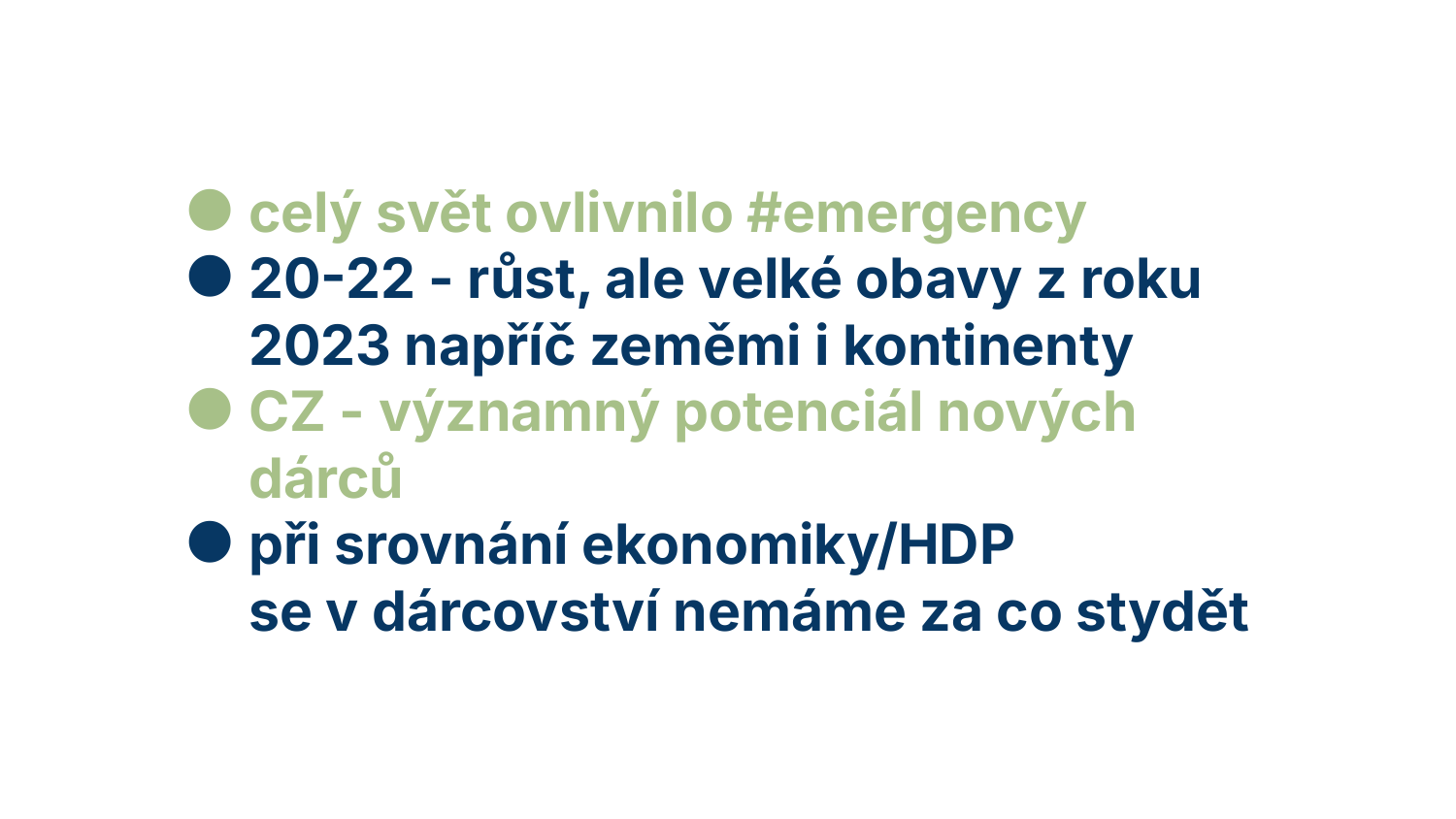

celý svět ovlivnilo #emergency
20-22 - růst, ale velké obavy z roku 2023 napříč zeměmi i kontinenty
CZ - významný potenciál nových dárců
při srovnání ekonomiky/HDP
se v dárcovství nemáme za co stydět